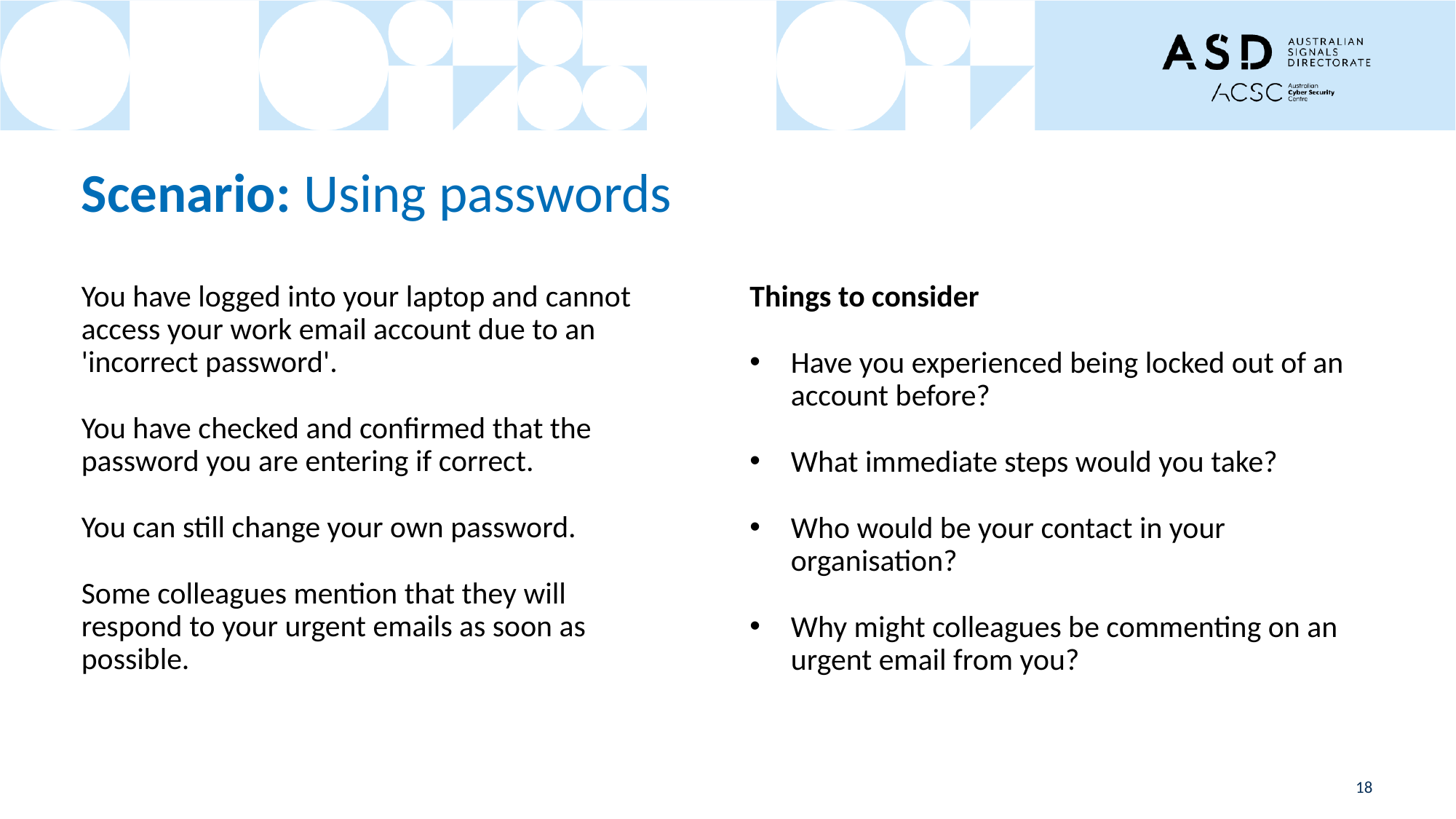

# Scenario: Using passwords
You have logged into your laptop and cannot access your work email account due to an 'incorrect password'.
You have checked and confirmed that the password you are entering if correct.
You can still change your own password.
Some colleagues mention that they will respond to your urgent emails as soon as possible.

Things to consider
Have you experienced being locked out of an account before?
What immediate steps would you take?
Who would be your contact in your organisation?
Why might colleagues be commenting on an urgent email from you?

18